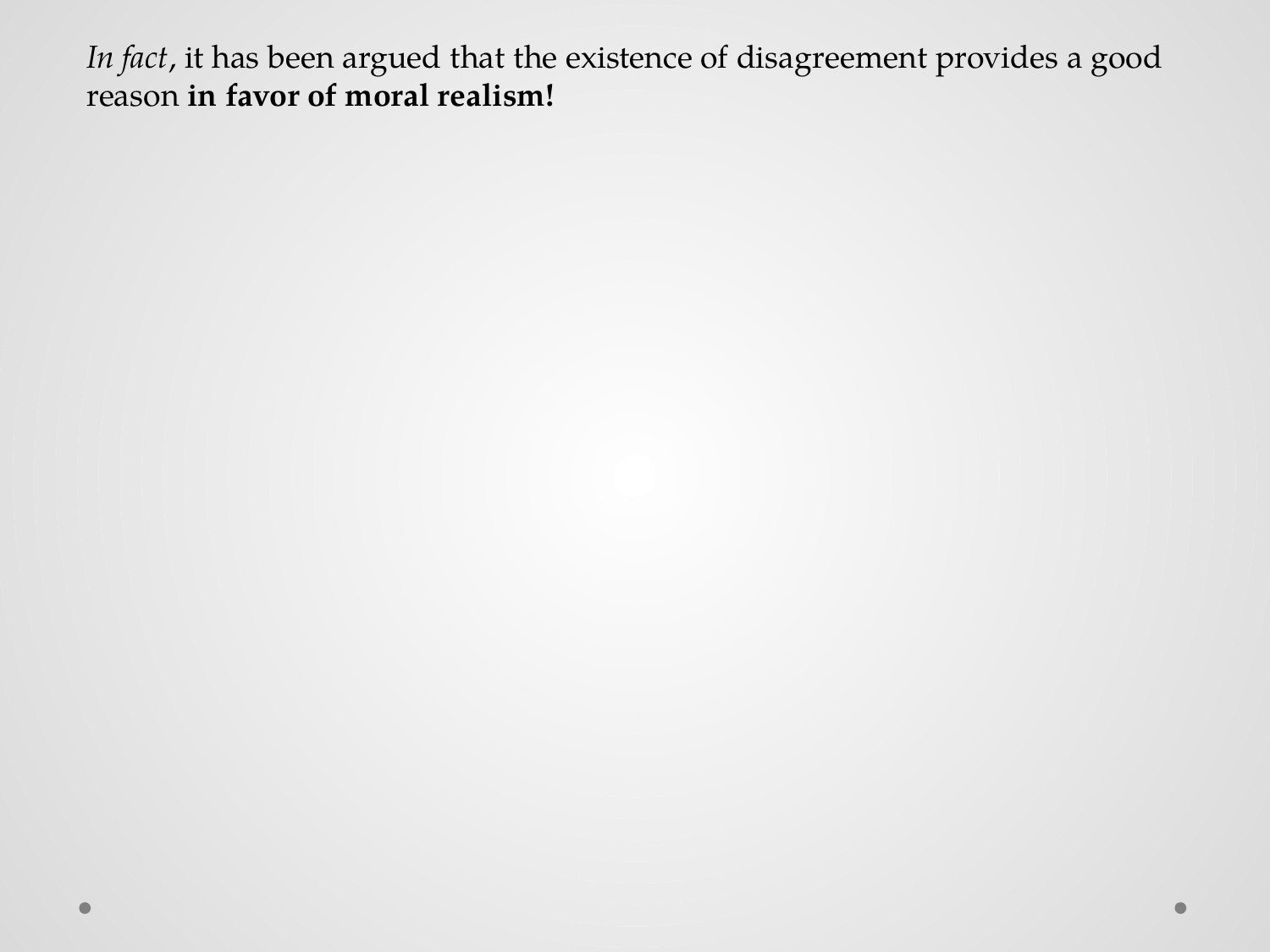

In fact, it has been argued that the existence of disagreement provides a good reason in favor of moral realism!